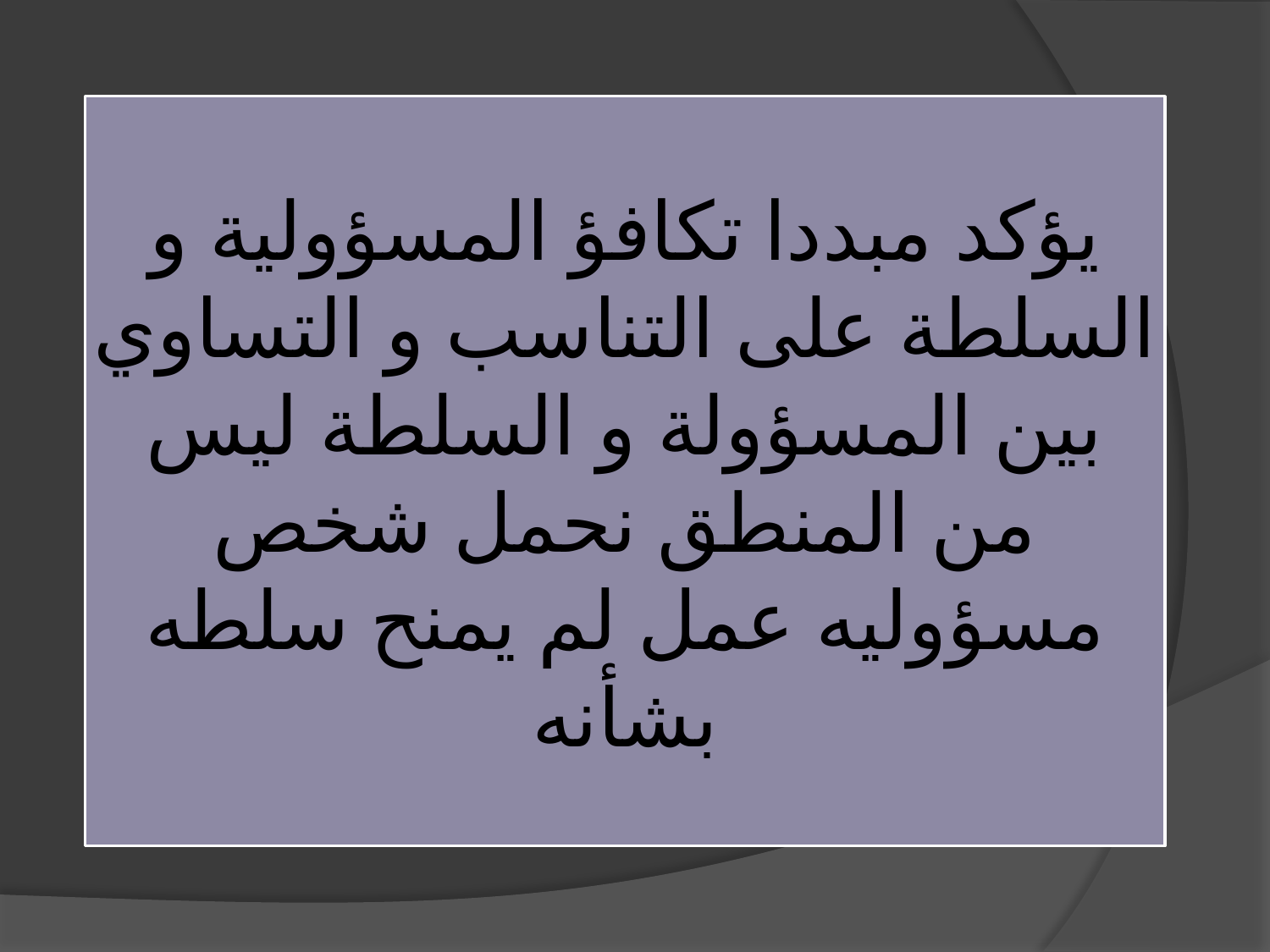

# يؤكد مبددا تكافؤ المسؤولية و السلطة على التناسب و التساوي بين المسؤولة و السلطة ليس من المنطق نحمل شخص مسؤوليه عمل لم يمنح سلطه بشأنه